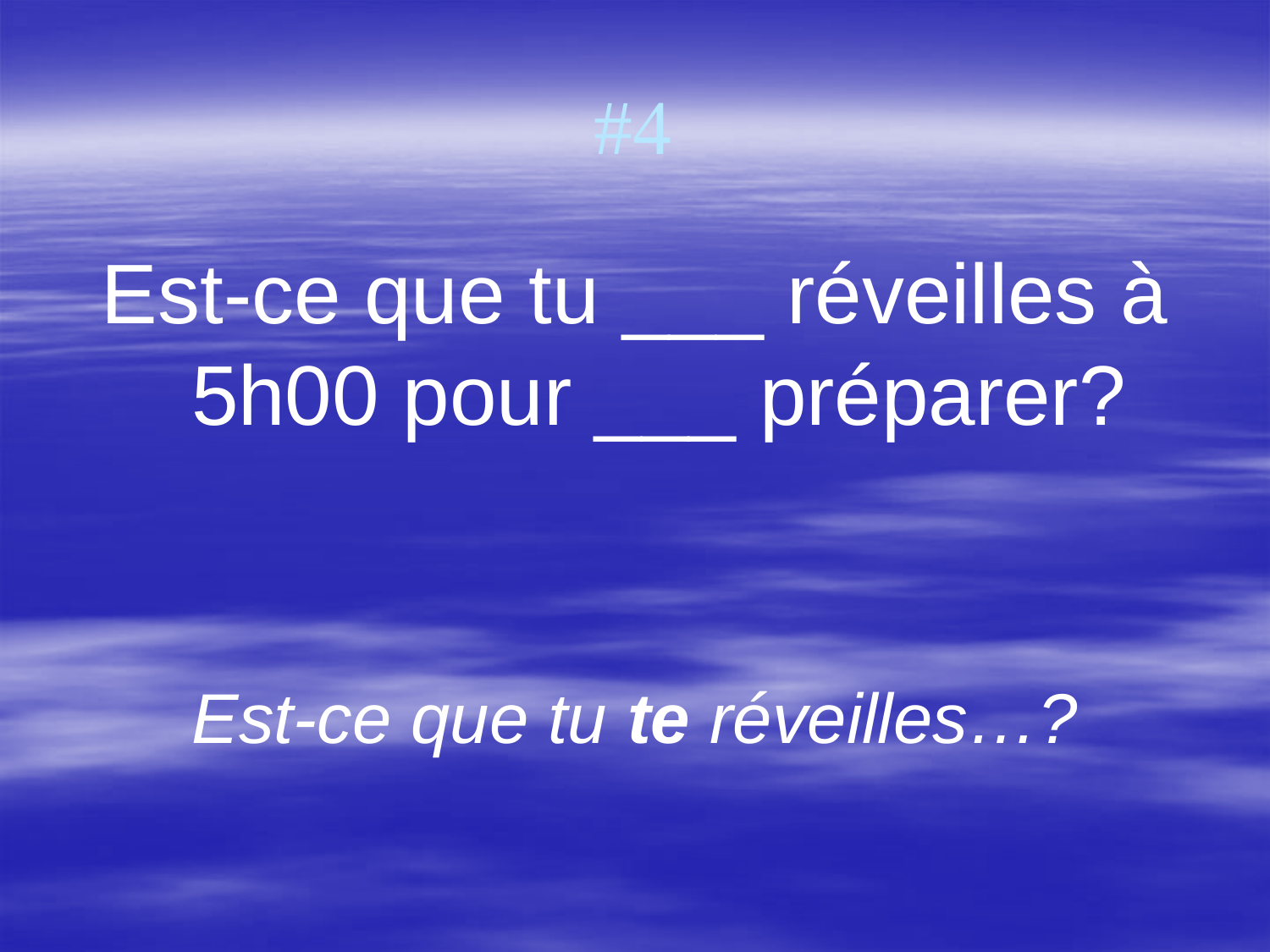

# #4
Est-ce que tu ___ réveilles à 5h00 pour ___ préparer?

Est-ce que tu te réveilles…?